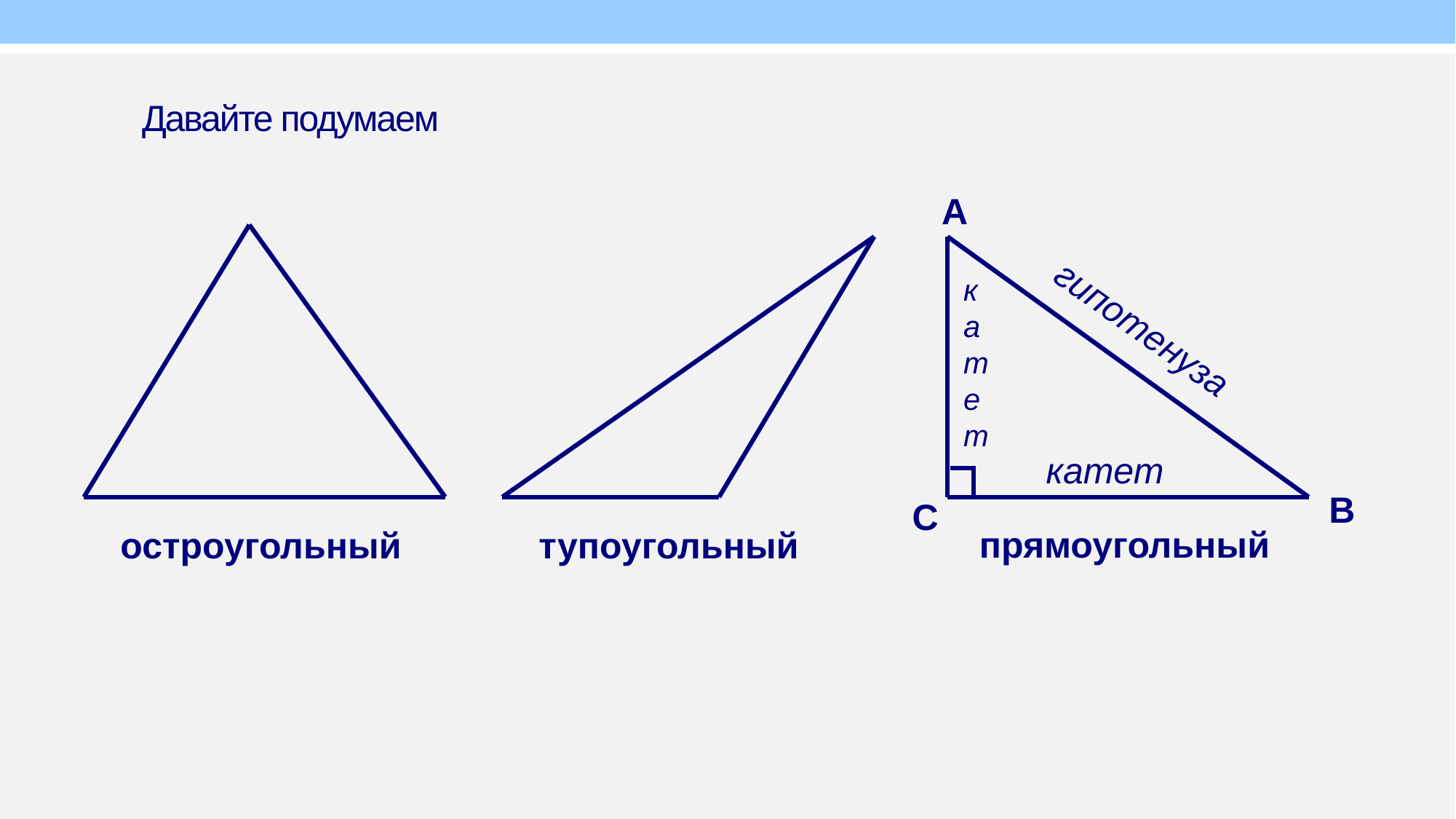

# Давайте подумаем
А

катет
гипотенуза
катет
В
С
прямоугольный
тупоугольный
остроугольный